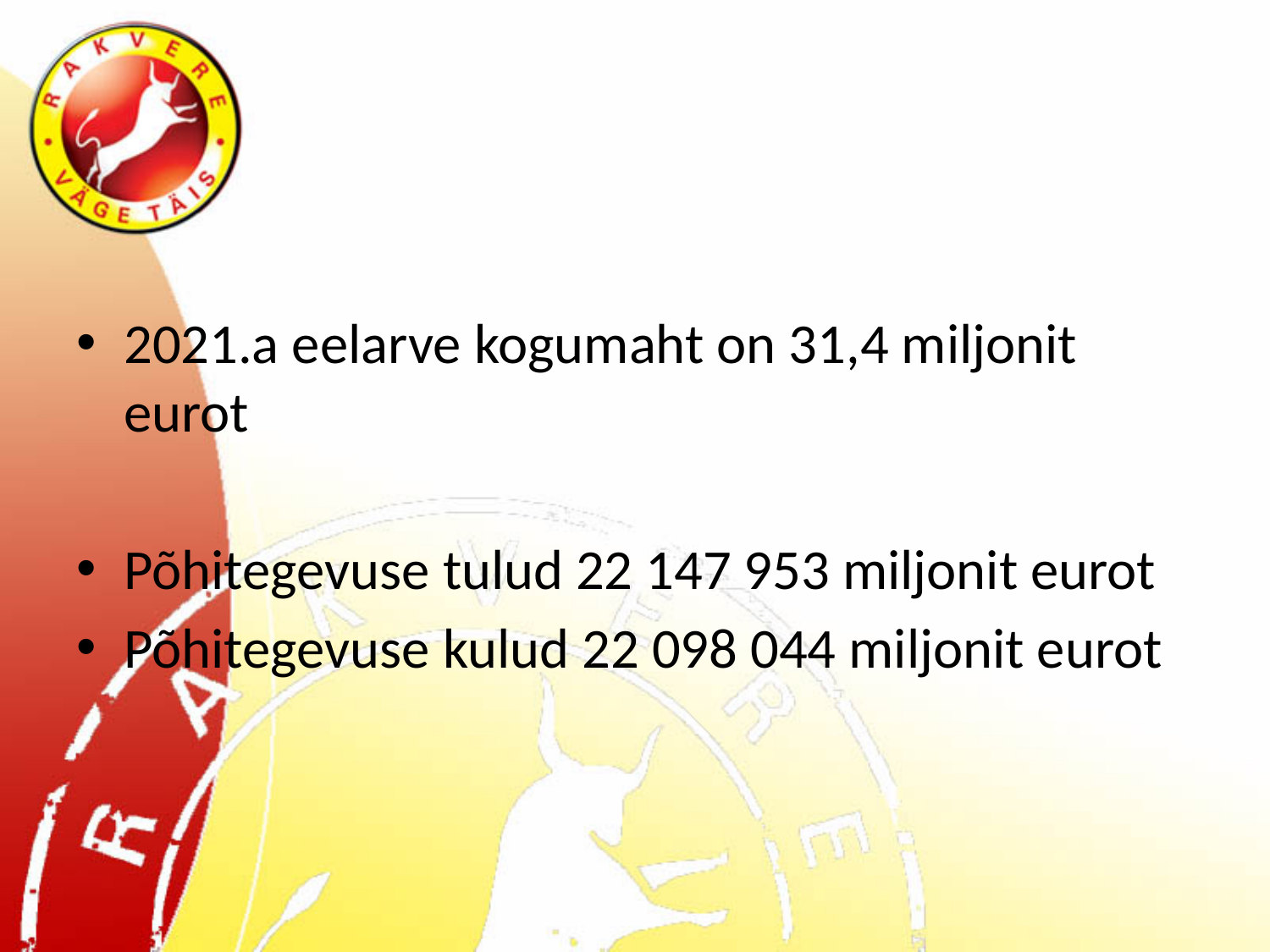

#

2021.a eelarve kogumaht on 31,4 miljonit eurot

Põhitegevuse tulud 22 147 953 miljonit eurot
Põhitegevuse kulud 22 098 044 miljonit eurot